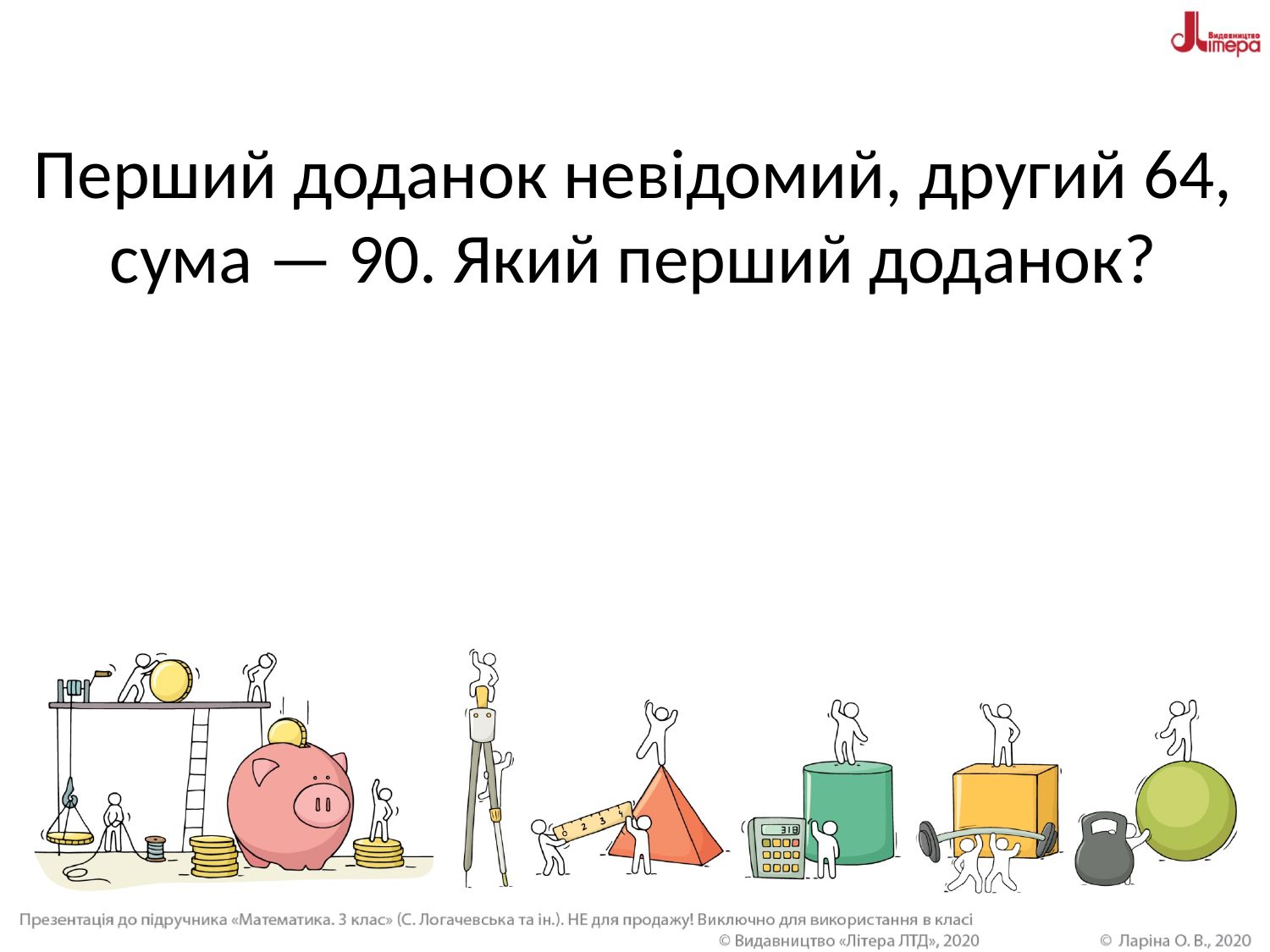

# Перший доданок невідомий, другий 64, сума — 90. Який перший доданок?